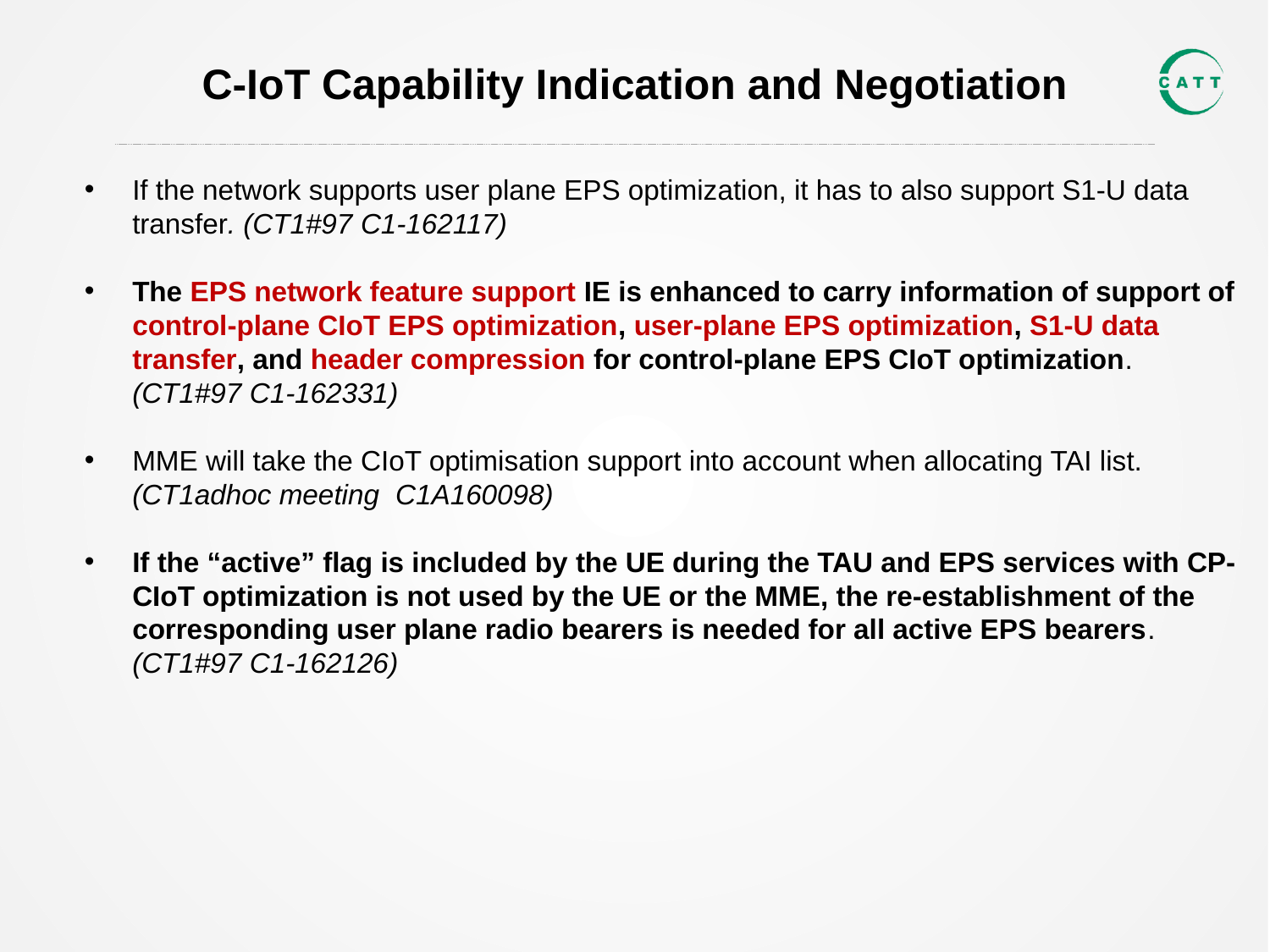

# C-IoT Capability Indication and Negotiation
If the network supports user plane EPS optimization, it has to also support S1-U data transfer. (CT1#97 C1-162117)

The EPS network feature support IE is enhanced to carry information of support of control-plane CIoT EPS optimization, user-plane EPS optimization, S1-U data transfer, and header compression for control-plane EPS CIoT optimization. (CT1#97 C1-162331)

MME will take the CIoT optimisation support into account when allocating TAI list. (CT1adhoc meeting  C1A160098)

If the “active” flag is included by the UE during the TAU and EPS services with CP-CIoT optimization is not used by the UE or the MME, the re-establishment of the corresponding user plane radio bearers is needed for all active EPS bearers. (CT1#97 C1-162126)